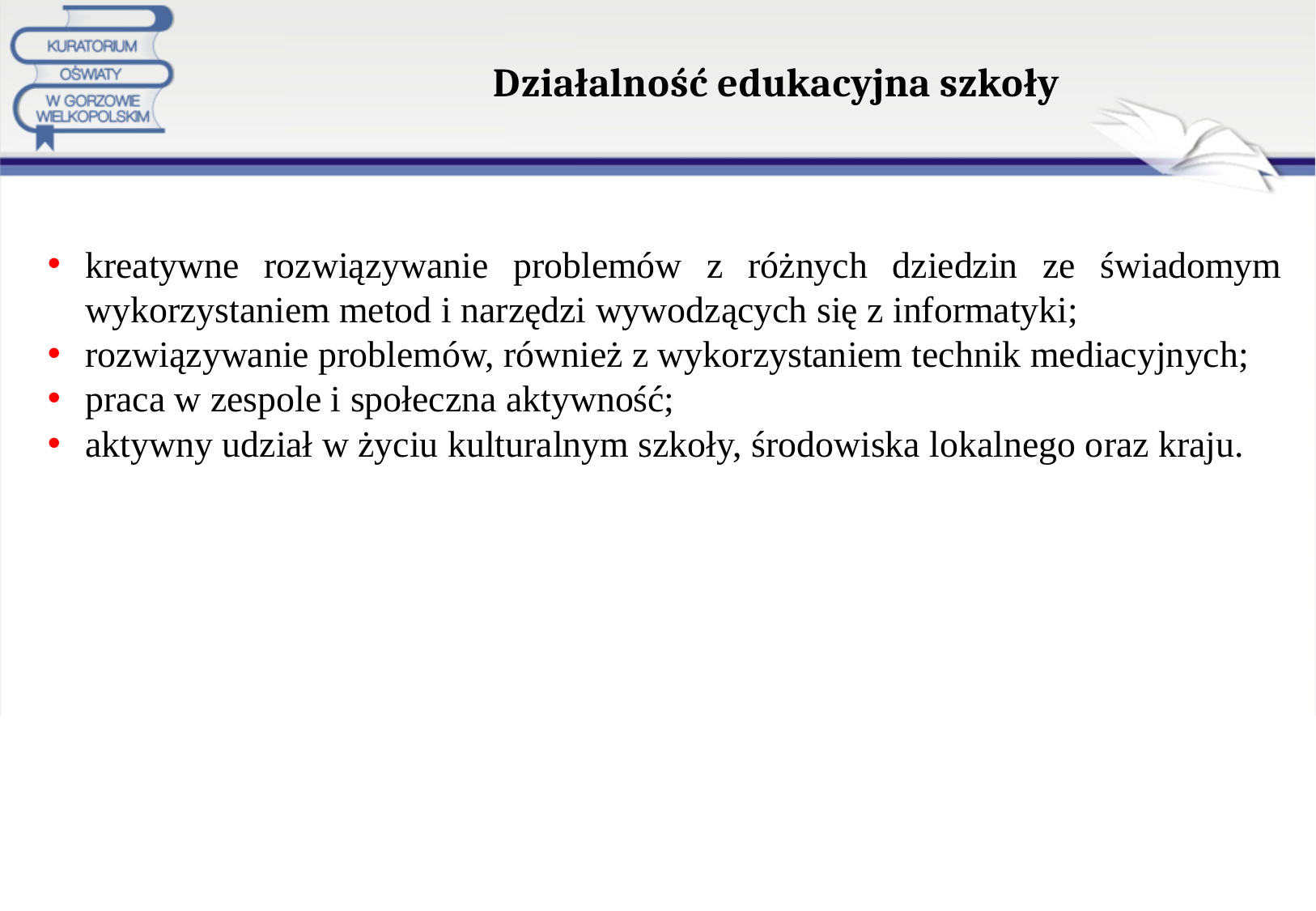

# Działalność edukacyjna szkoły

kreatywne rozwiązywanie problemów z różnych dziedzin ze świadomym wykorzystaniem metod i narzędzi wywodzących się z informatyki;
rozwiązywanie problemów, również z wykorzystaniem technik mediacyjnych;
praca w zespole i społeczna aktywność;
aktywny udział w życiu kulturalnym szkoły, środowiska lokalnego oraz kraju.